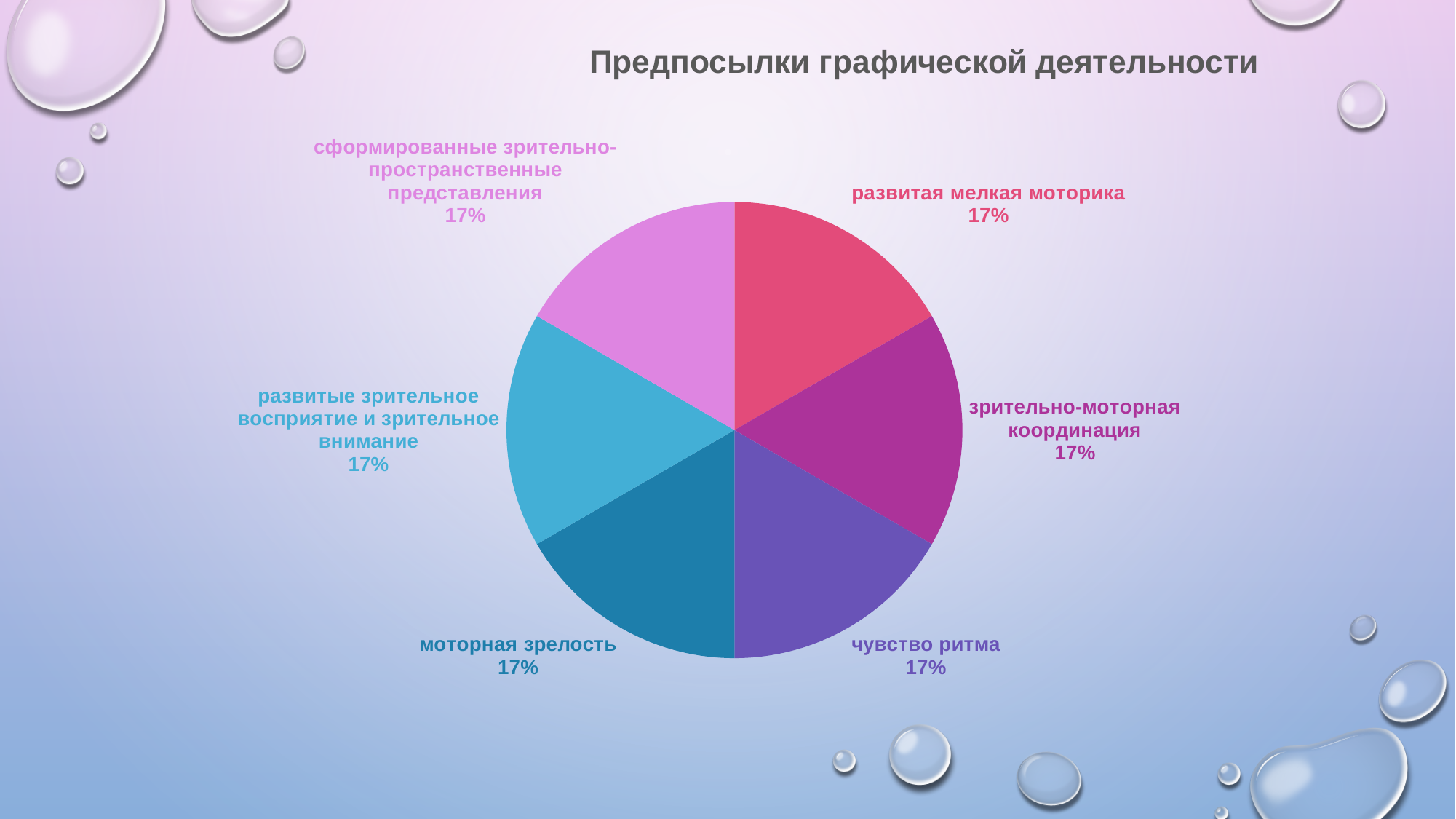

### Chart: Предпосылки графической деятельности

| Category | Предпосылки графической деятельности |
|---|---|
| развитая мелкая моторика | 1.0 |
| зрительно-моторная координация | 1.0 |
| чувство ритма | 1.0 |
| моторная зрелость | 1.0 |
| развитые зрительное восприятие и зрительное внимание | 1.0 |
| сформированные зрительно-пространственные представления | 1.0 |